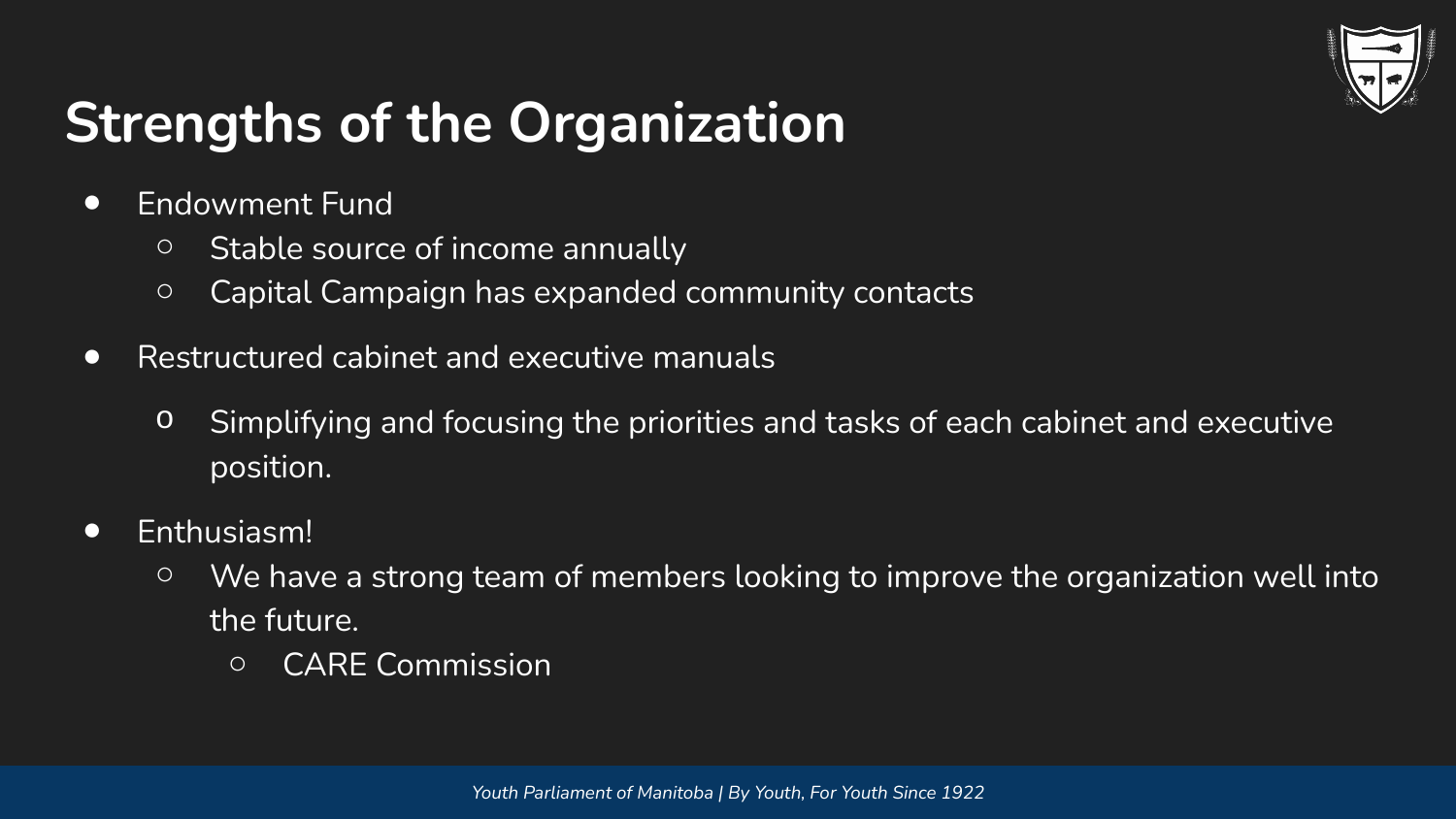

# Strengths of the Organization
Endowment Fund
Stable source of income annually
Capital Campaign has expanded community contacts
Restructured cabinet and executive manuals
Simplifying and focusing the priorities and tasks of each cabinet and executive position.
Enthusiasm!
We have a strong team of members looking to improve the organization well into the future.
CARE Commission